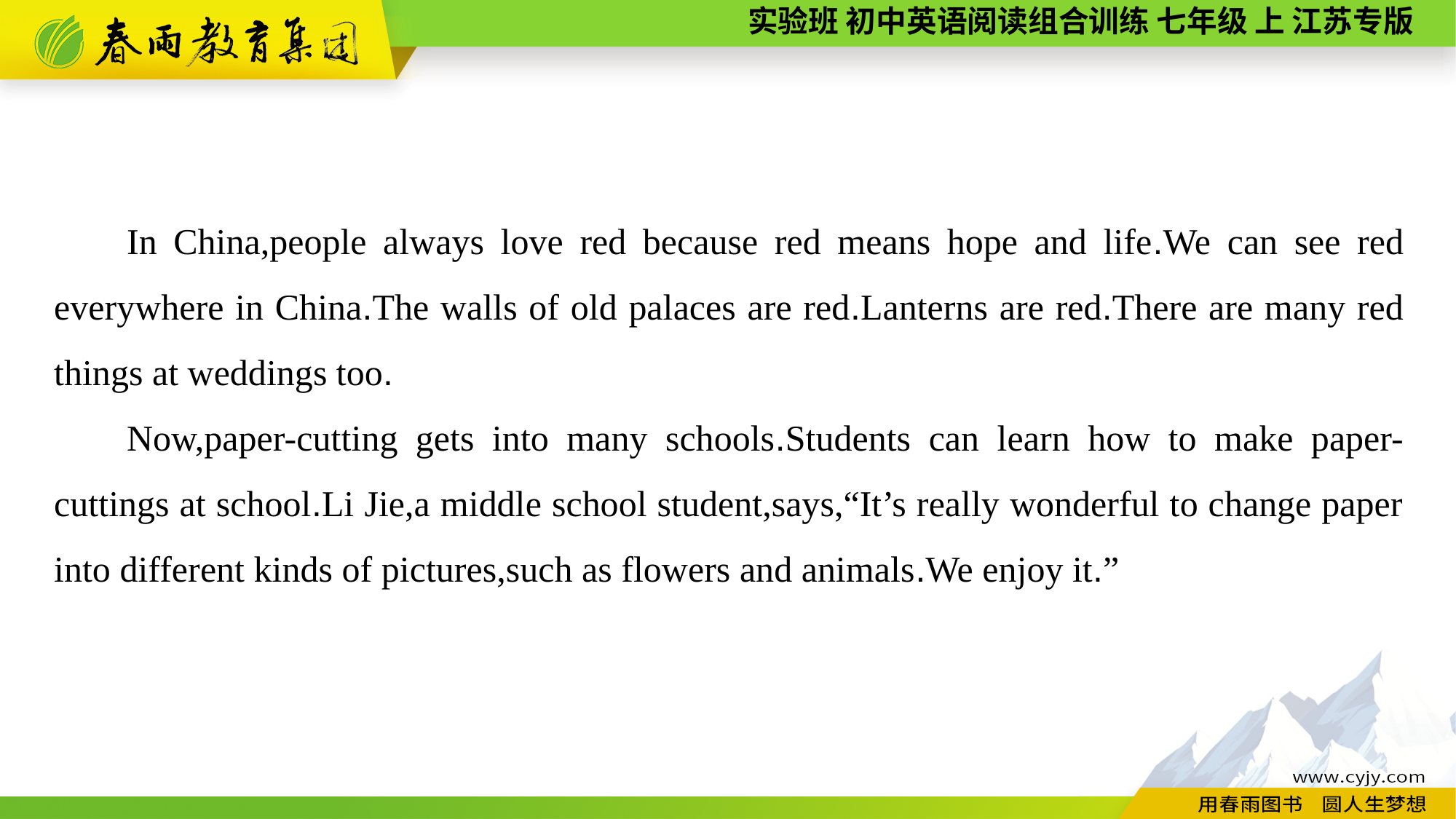

In China,people always love red because red means hope and life.We can see red everywhere in China.The walls of old palaces are red.Lanterns are red.There are many red things at weddings too.
Now,paper-cutting gets into many schools.Students can learn how to make paper-cuttings at school.Li Jie,a middle school student,says,“It’s really wonderful to change paper into different kinds of pictures,such as flowers and animals.We enjoy it.”